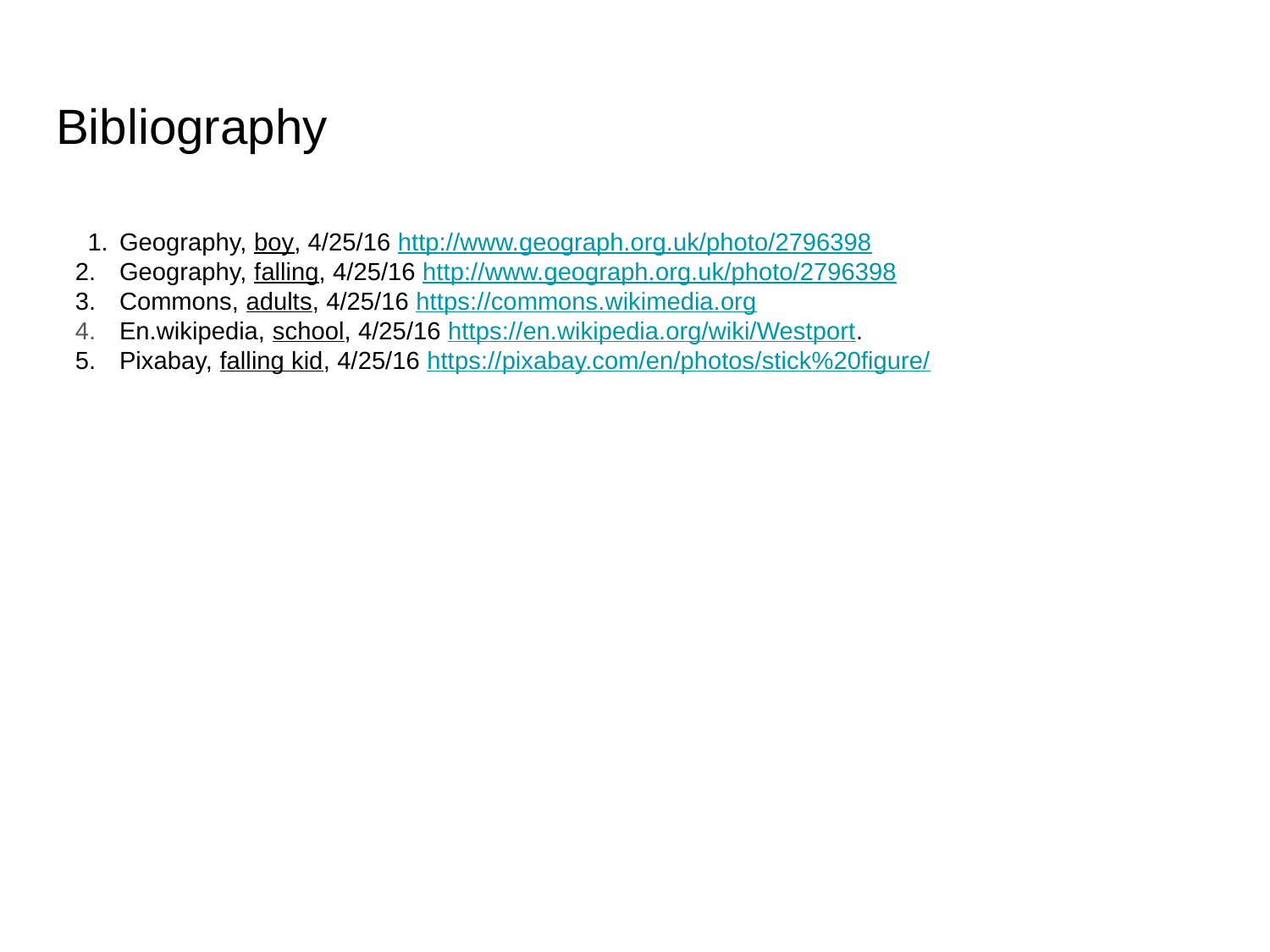

# Bibliography
Geography, boy, 4/25/16 http://www.geograph.org.uk/photo/2796398
Geography, falling, 4/25/16 http://www.geograph.org.uk/photo/2796398
Commons, adults, 4/25/16 https://commons.wikimedia.org
En.wikipedia, school, 4/25/16 https://en.wikipedia.org/wiki/Westport.
Pixabay, falling kid, 4/25/16 https://pixabay.com/en/photos/stick%20figure/